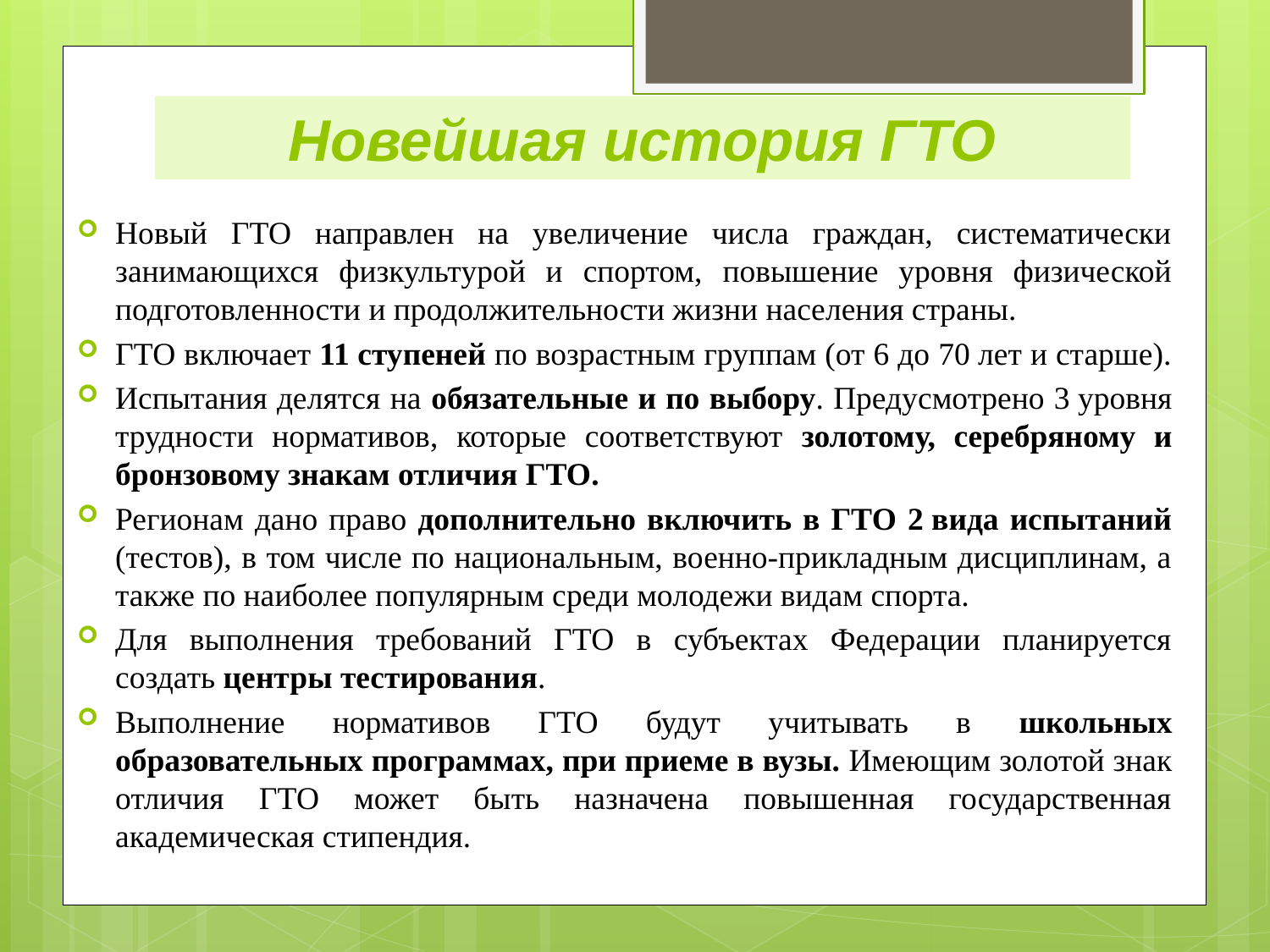

# Новейшая история ГТО
Новый ГТО направлен на увеличение числа граждан, систематически занимающихся физкультурой и спортом, повышение уровня физической подготовленности и продолжительности жизни населения страны.
ГТО включает 11 ступеней по возрастным группам (от 6 до 70 лет и старше).
Испытания делятся на обязательные и по выбору. Предусмотрено 3 уровня трудности нормативов, которые соответствуют золотому, серебряному и бронзовому знакам отличия ГТО.
Регионам дано право дополнительно включить в ГТО 2 вида испытаний (тестов), в том числе по национальным, военно-прикладным дисциплинам, а также по наиболее популярным среди молодежи видам спорта.
Для выполнения требований ГТО в субъектах Федерации планируется создать центры тестирования.
Выполнение нормативов ГТО будут учитывать в школьных образовательных программах, при приеме в вузы. Имеющим золотой знак отличия ГТО может быть назначена повышенная государственная академическая стипендия.